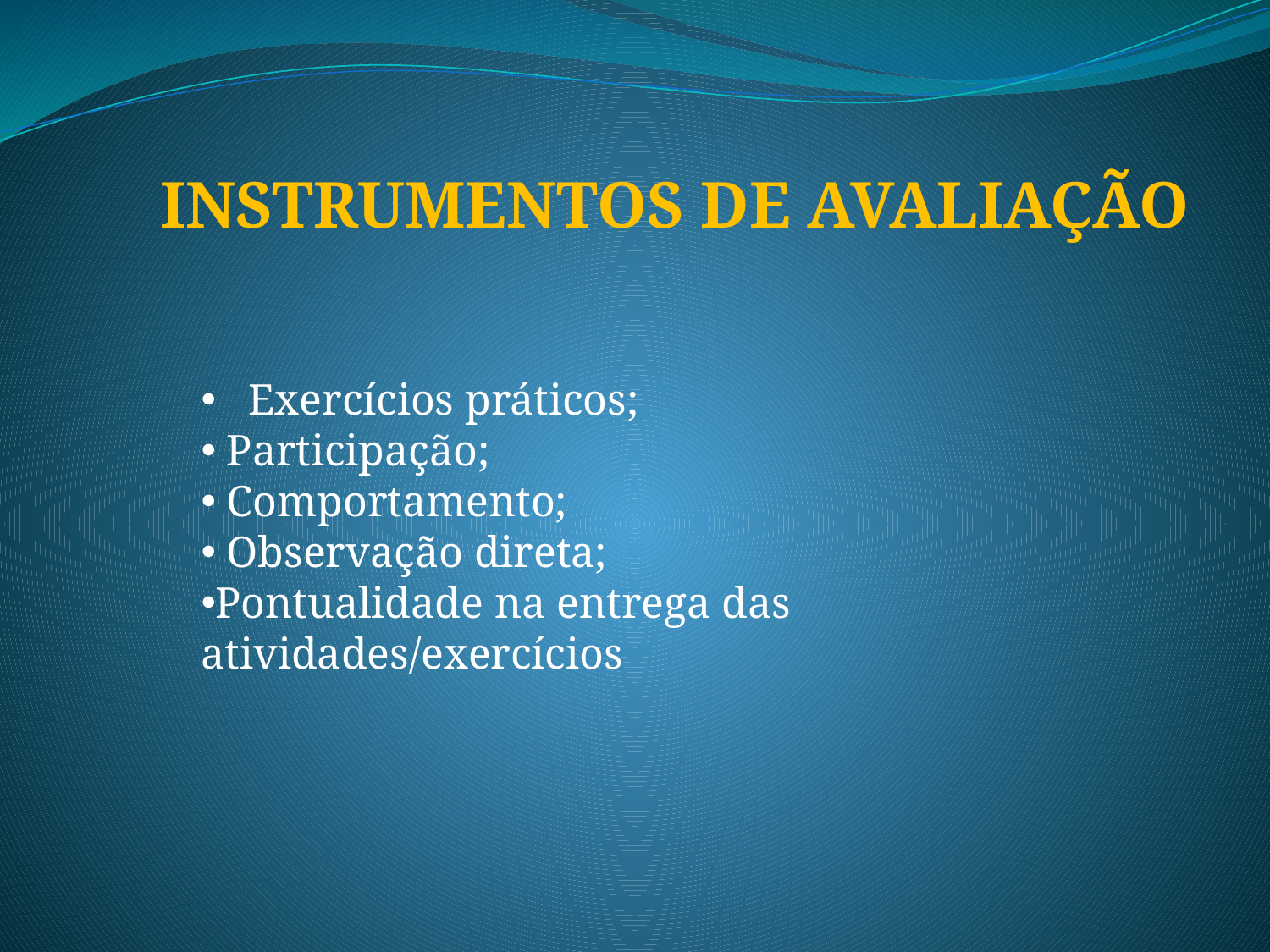

INSTRUMENTOS DE AVALIAÇÃO
   Exercícios práticos;
 Participação;
 Comportamento;
 Observação direta;
Pontualidade na entrega das  atividades/exercícios